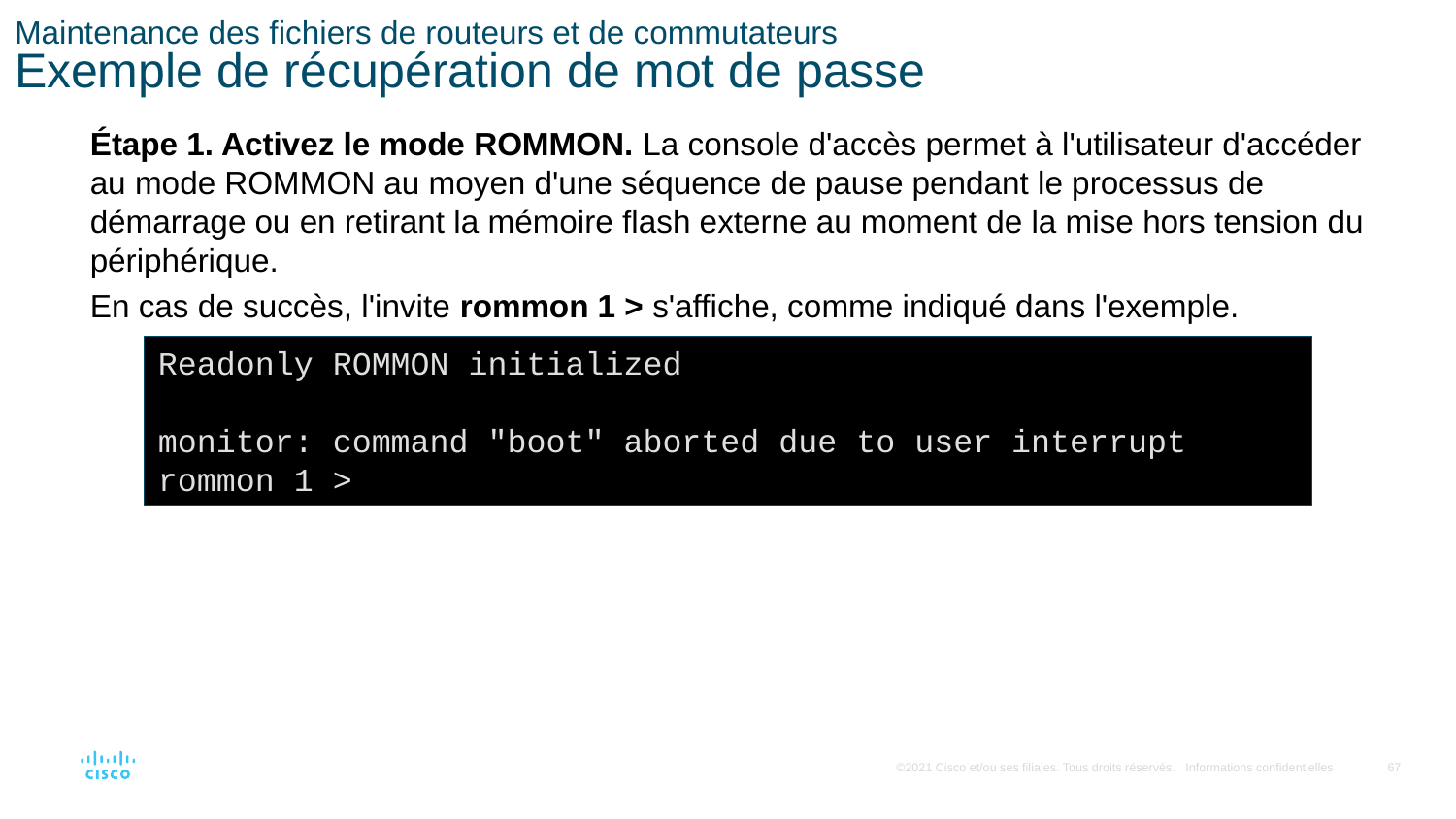

# Maintenance des fichiers de routeurs et de commutateurs Exemple de récupération de mot de passe
Étape 1. Activez le mode ROMMON. La console d'accès permet à l'utilisateur d'accéder au mode ROMMON au moyen d'une séquence de pause pendant le processus de démarrage ou en retirant la mémoire flash externe au moment de la mise hors tension du périphérique.
En cas de succès, l'invite rommon 1 > s'affiche, comme indiqué dans l'exemple.

Readonly ROMMON initialized

monitor: command "boot" aborted due to user interrupt rommon 1 >